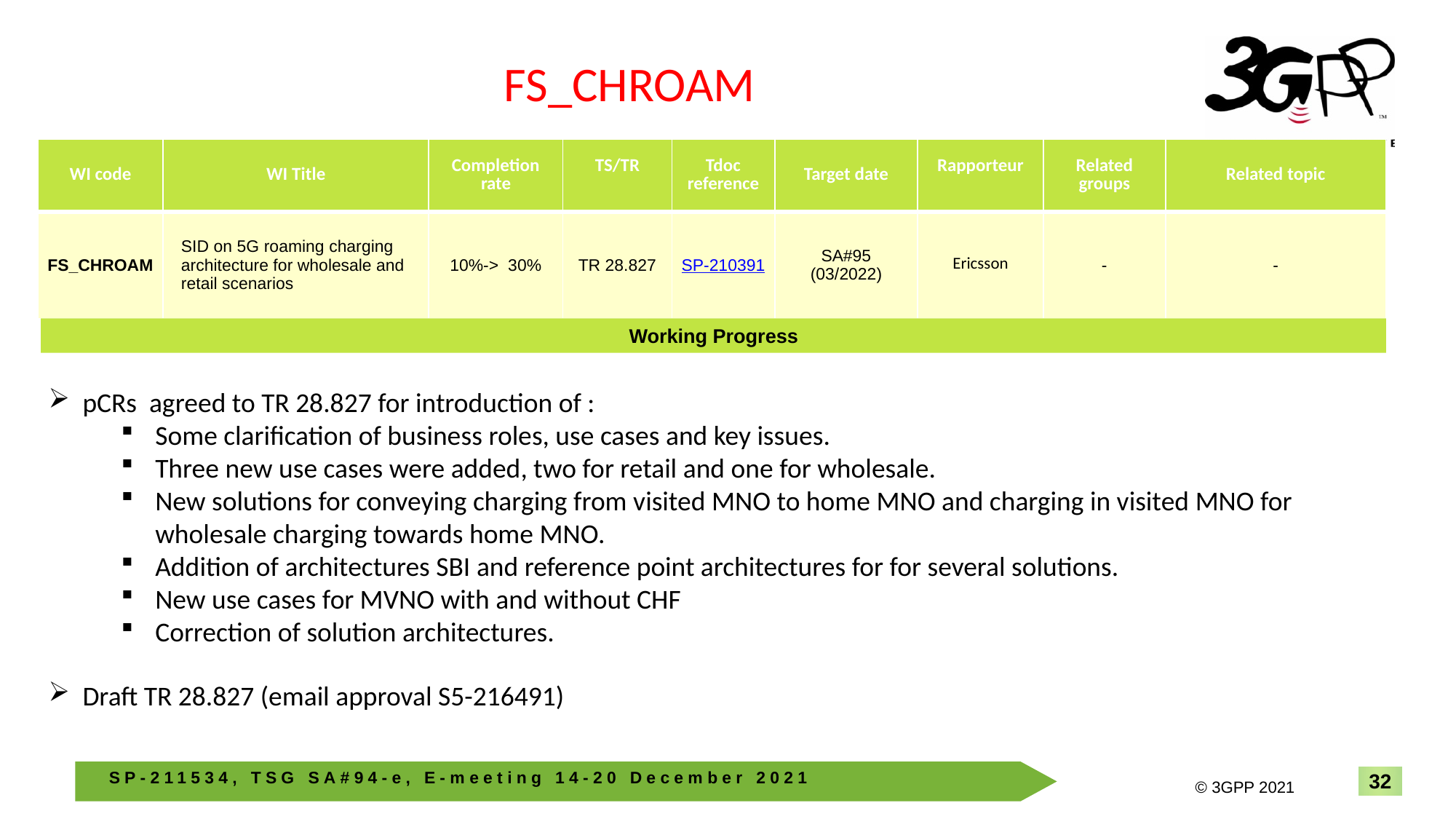

FS_CHROAM
| WI code | WI Title | Completion rate | TS/TR | Tdoc reference | Target date | Rapporteur | Related groups | Related topic |
| --- | --- | --- | --- | --- | --- | --- | --- | --- |
| FS\_CHROAM | SID on 5G roaming charging architecture for wholesale and retail scenarios | 10%-> 30% | TR 28.827 | SP-210391 | SA#95 (03/2022) | Ericsson | - | - |
Working Progress

pCRs  agreed to TR 28.827 for introduction of :
Some clarification of business roles, use cases and key issues.
Three new use cases were added, two for retail and one for wholesale.
New solutions for conveying charging from visited MNO to home MNO and charging in visited MNO for wholesale charging towards home MNO.
Addition of architectures SBI and reference point architectures for for several solutions.
New use cases for MVNO with and without CHF
Correction of solution architectures.

Draft TR 28.827 (email approval S5-216491)